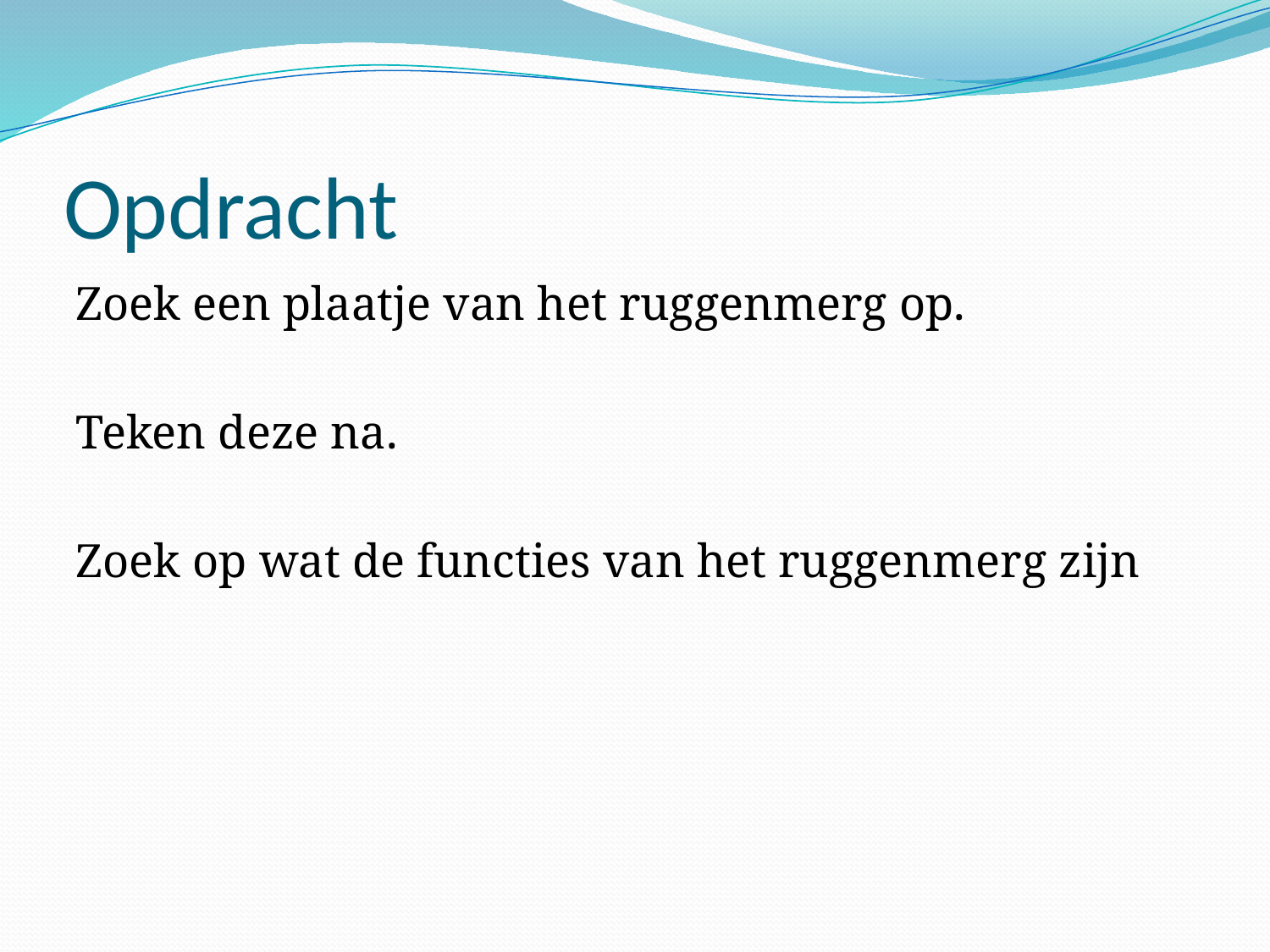

# Opdracht
Zoek een plaatje van het ruggenmerg op.

Teken deze na.

Zoek op wat de functies van het ruggenmerg zijn